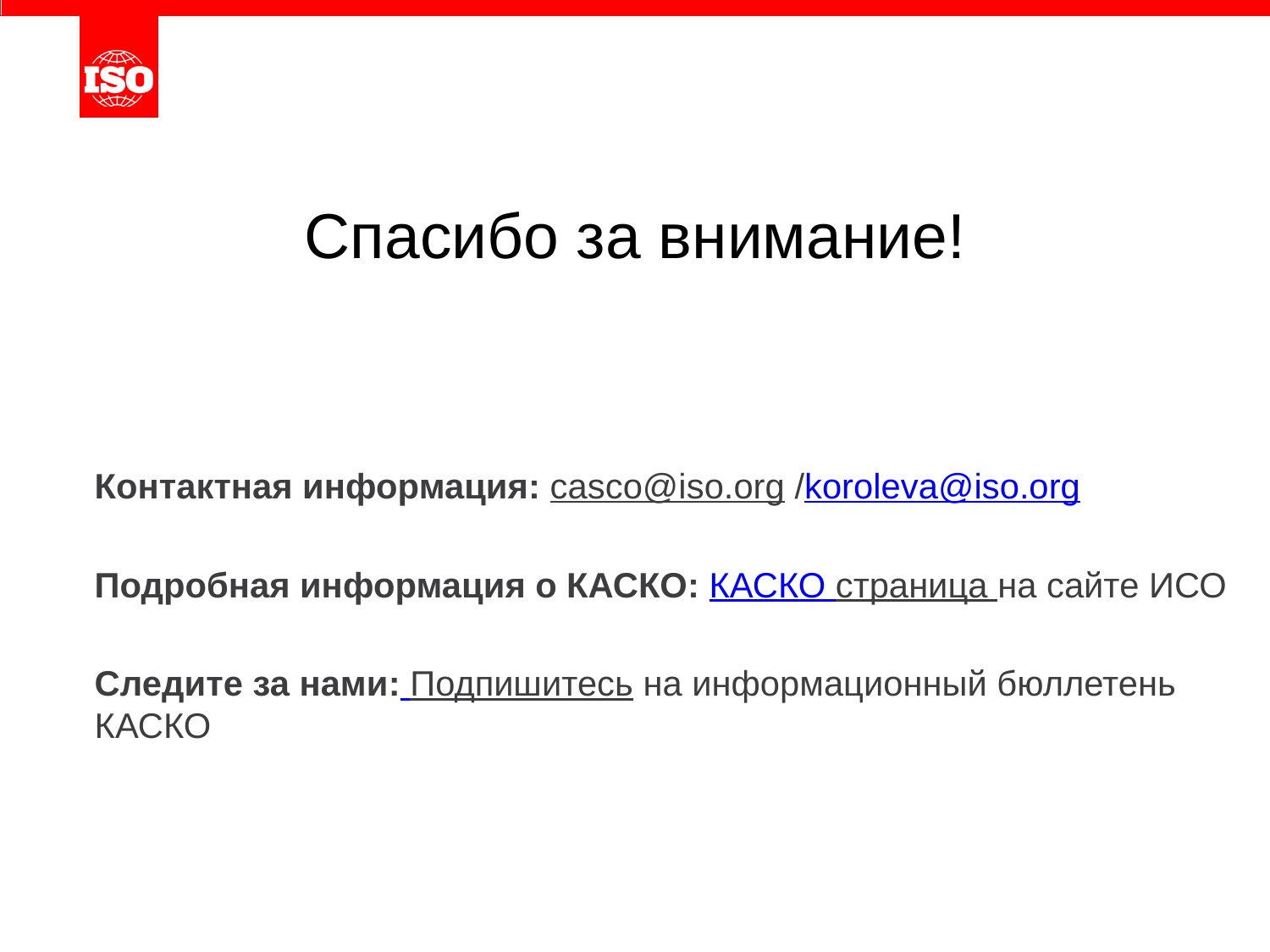

# Спасибо за внимание!

Контактная информация: casco@iso.org /koroleva@iso.org

Подробная информация о КАСКО: КАСКО страница на сайте ИСО

Следите за нами: Подпишитесь на информационный бюллетень КАСКО